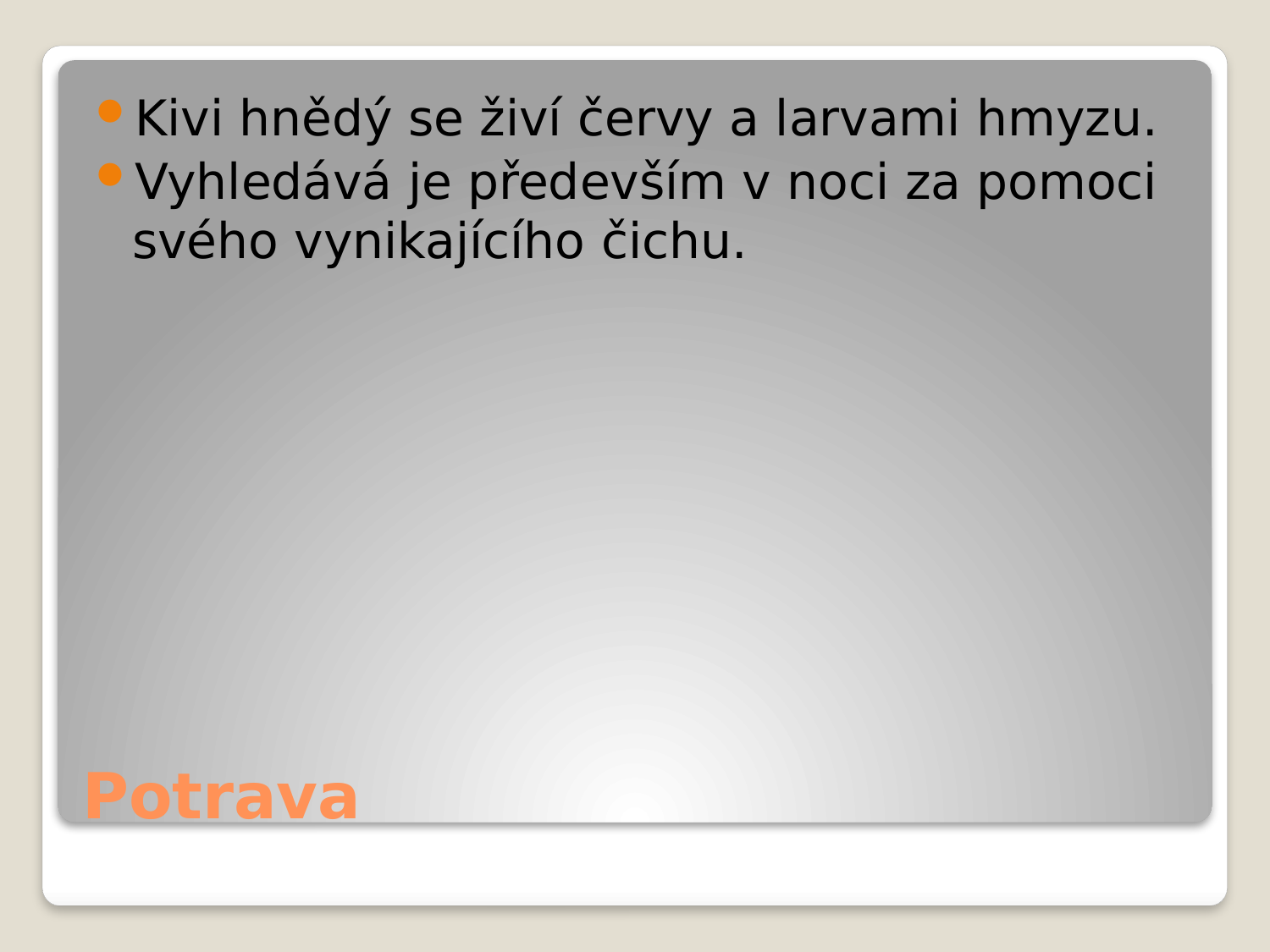

Kivi hnědý se živí červy a larvami hmyzu.
Vyhledává je především v noci za pomoci svého vynikajícího čichu.

# Potrava